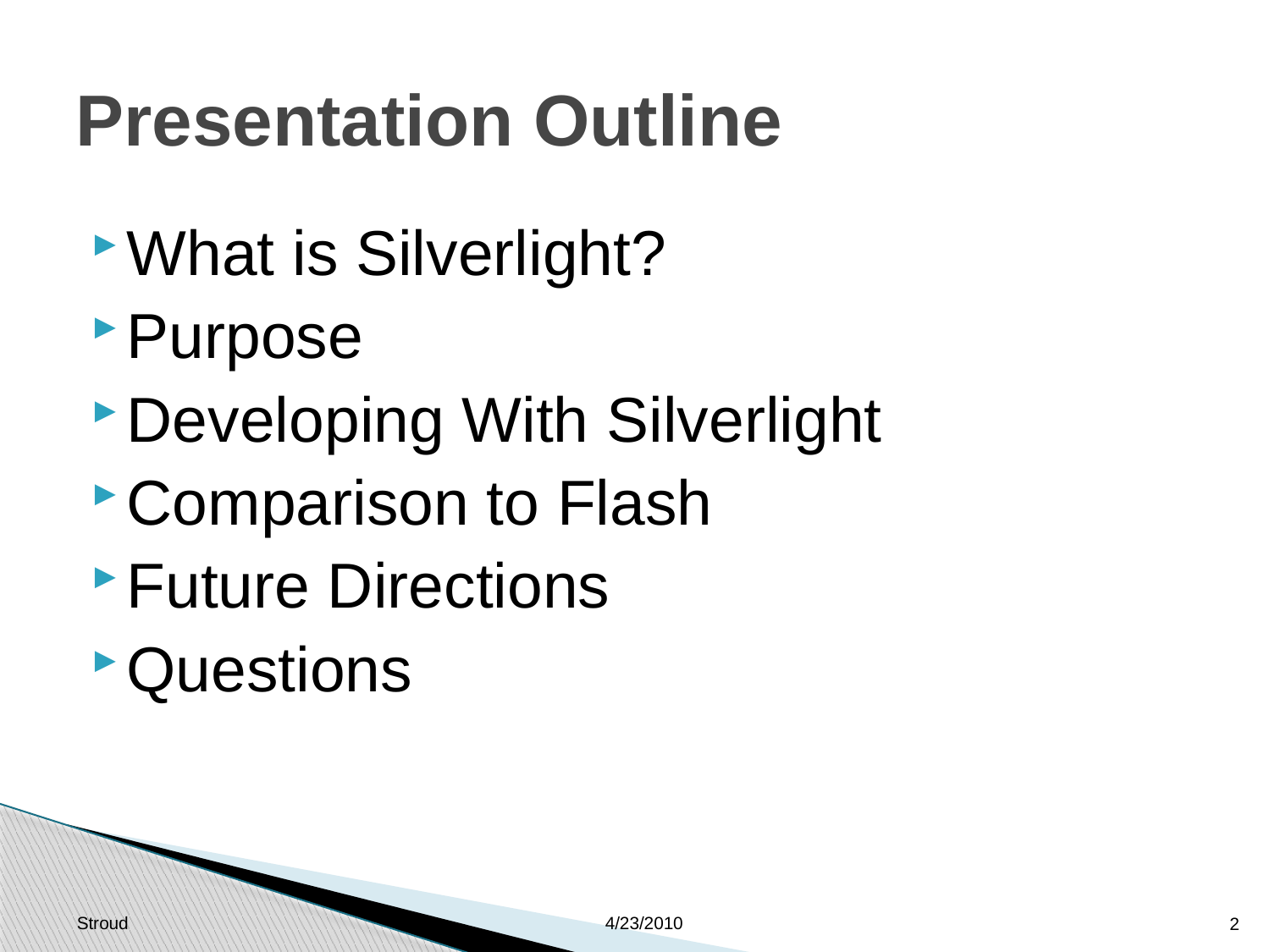

# Presentation Outline
What is Silverlight?
Purpose
Developing With Silverlight
Comparison to Flash
Future Directions
Questions

Stroud
4/23/2010
2